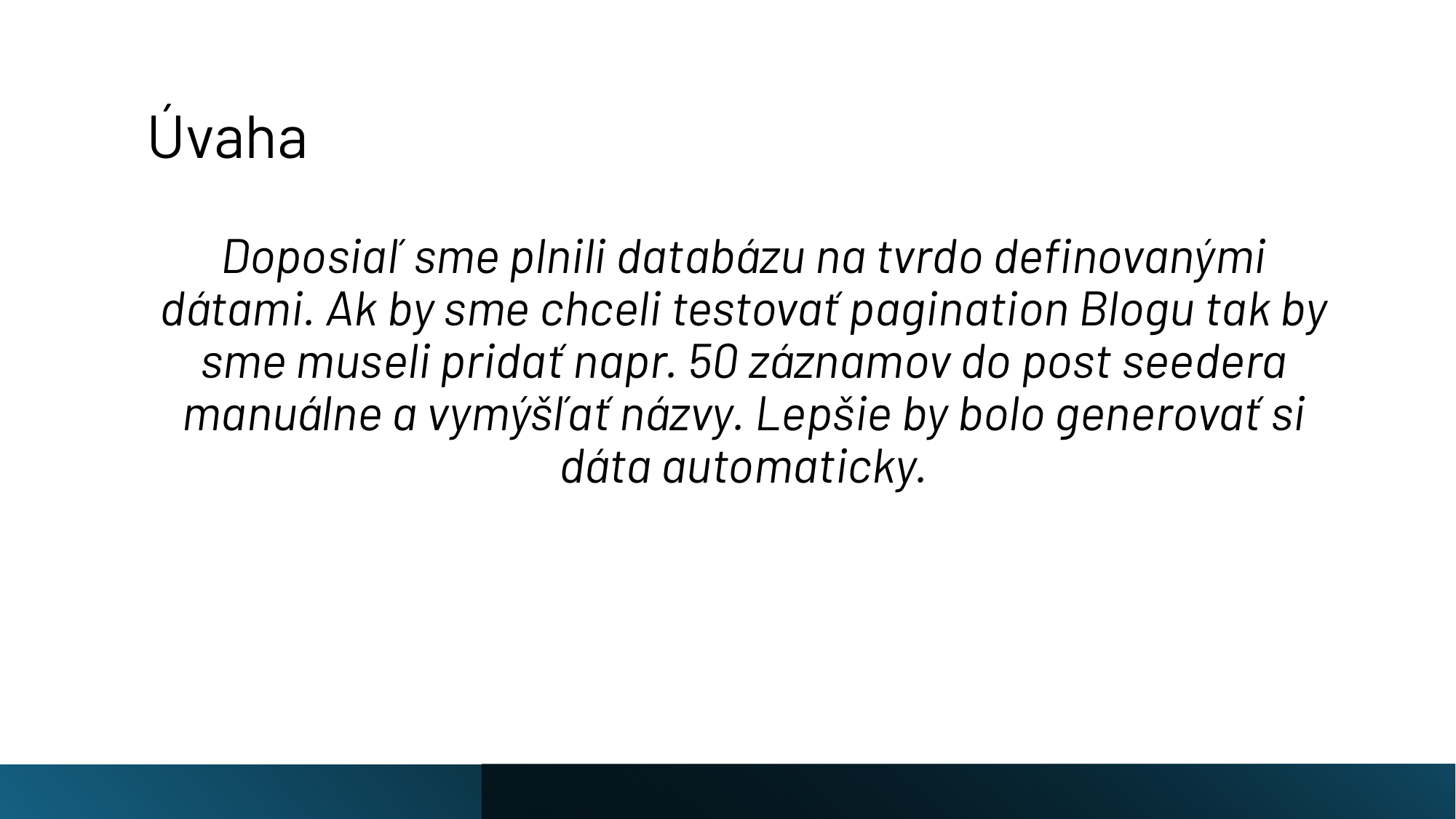

# Úvaha
Doposiaľ sme plnili databázu na tvrdo definovanými dátami. Ak by sme chceli testovať pagination Blogu tak by sme museli pridať napr. 50 záznamov do post seedera manuálne a vymýšľať názvy. Lepšie by bolo generovať si dáta automaticky.